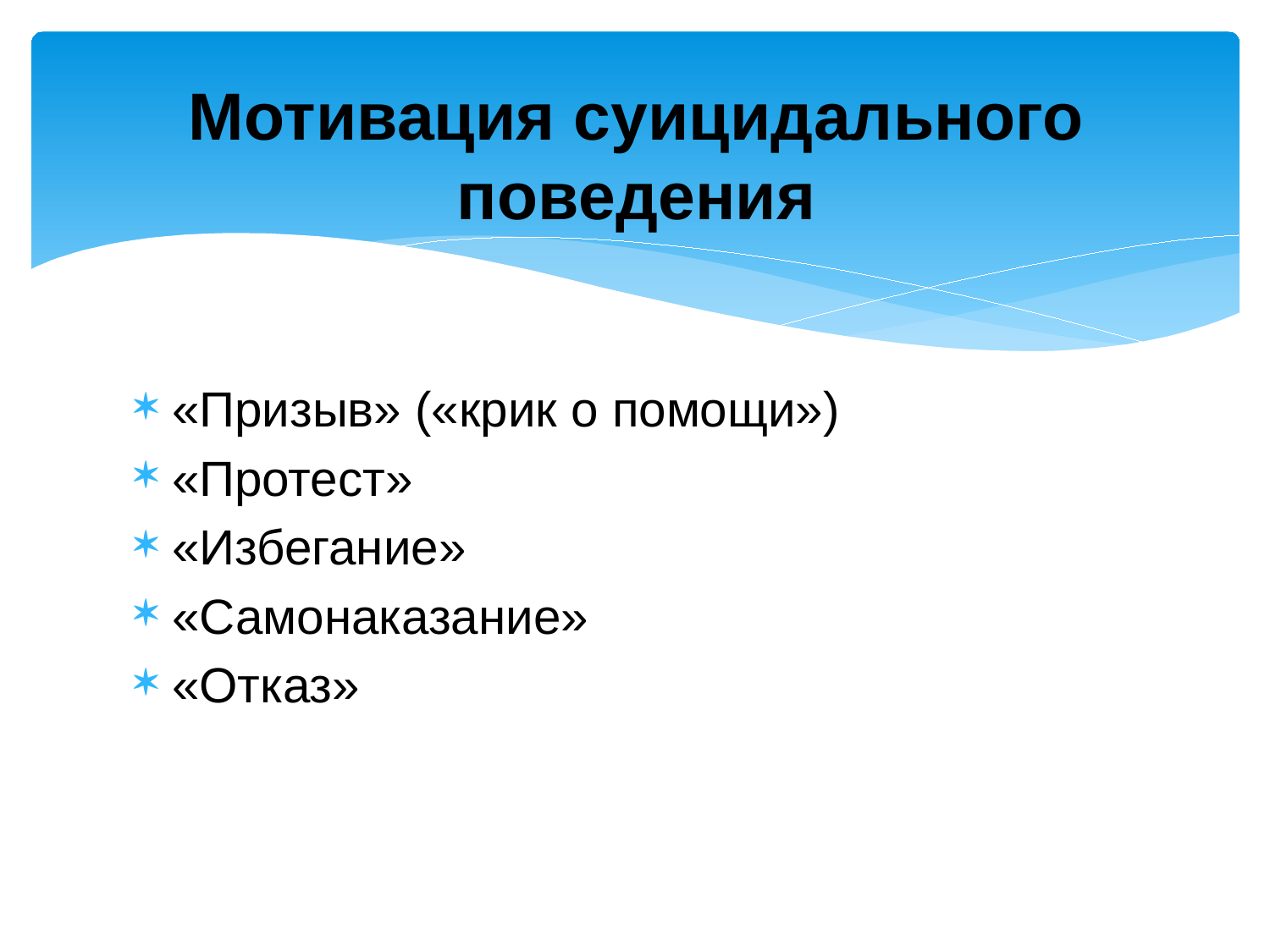

# Мотивация суицидального поведения
«Призыв» («крик о помощи»)
«Протест»
«Избегание»
«Самонаказание»
«Отказ»